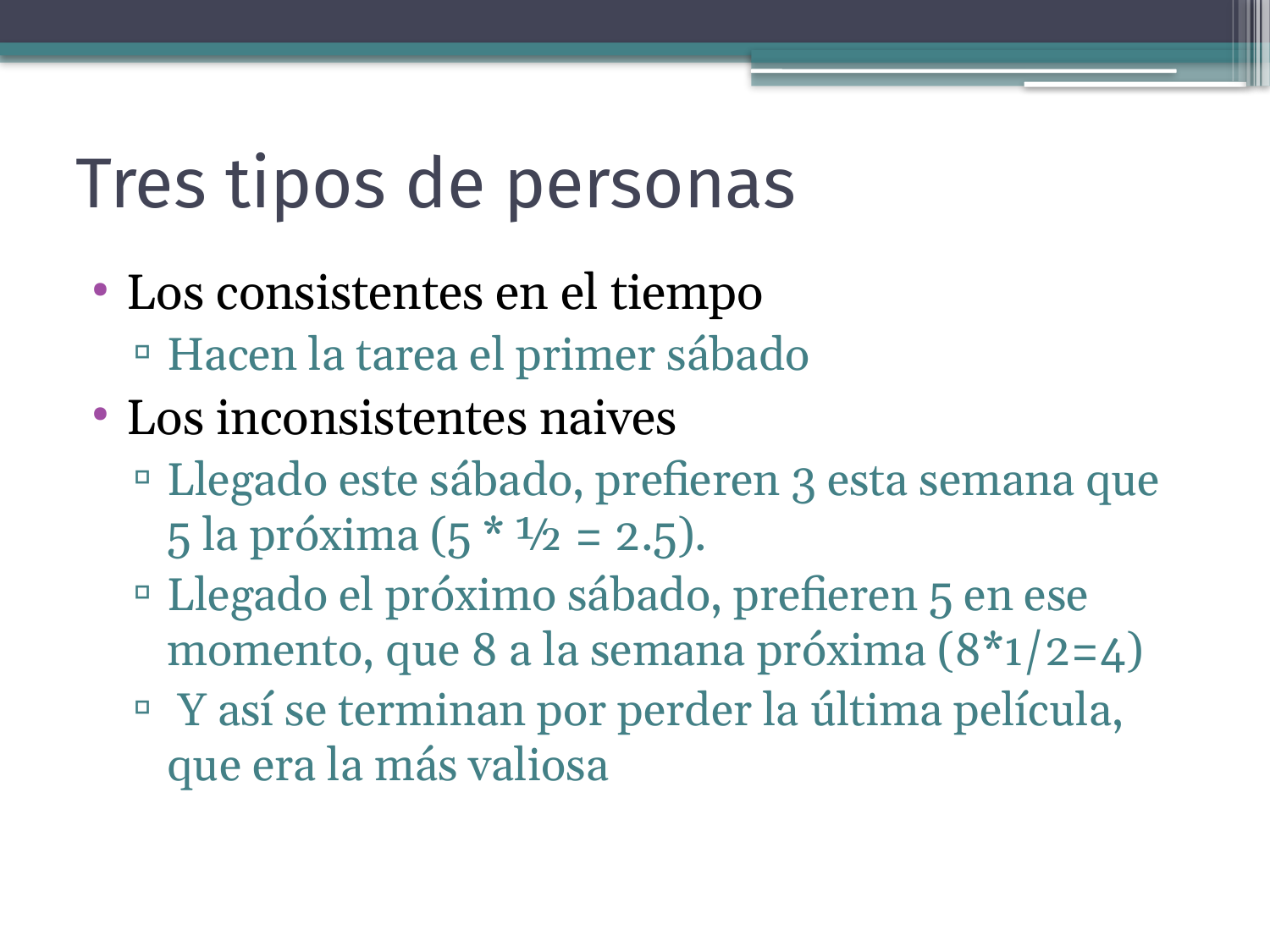

# Tres tipos de personas
Los consistentes en el tiempo
Hacen la tarea el primer sábado
Los inconsistentes naives
Llegado este sábado, prefieren 3 esta semana que 5 la próxima (5 * ½ = 2.5).
Llegado el próximo sábado, prefieren 5 en ese momento, que 8 a la semana próxima (8*1/2=4)
 Y así se terminan por perder la última película, que era la más valiosa